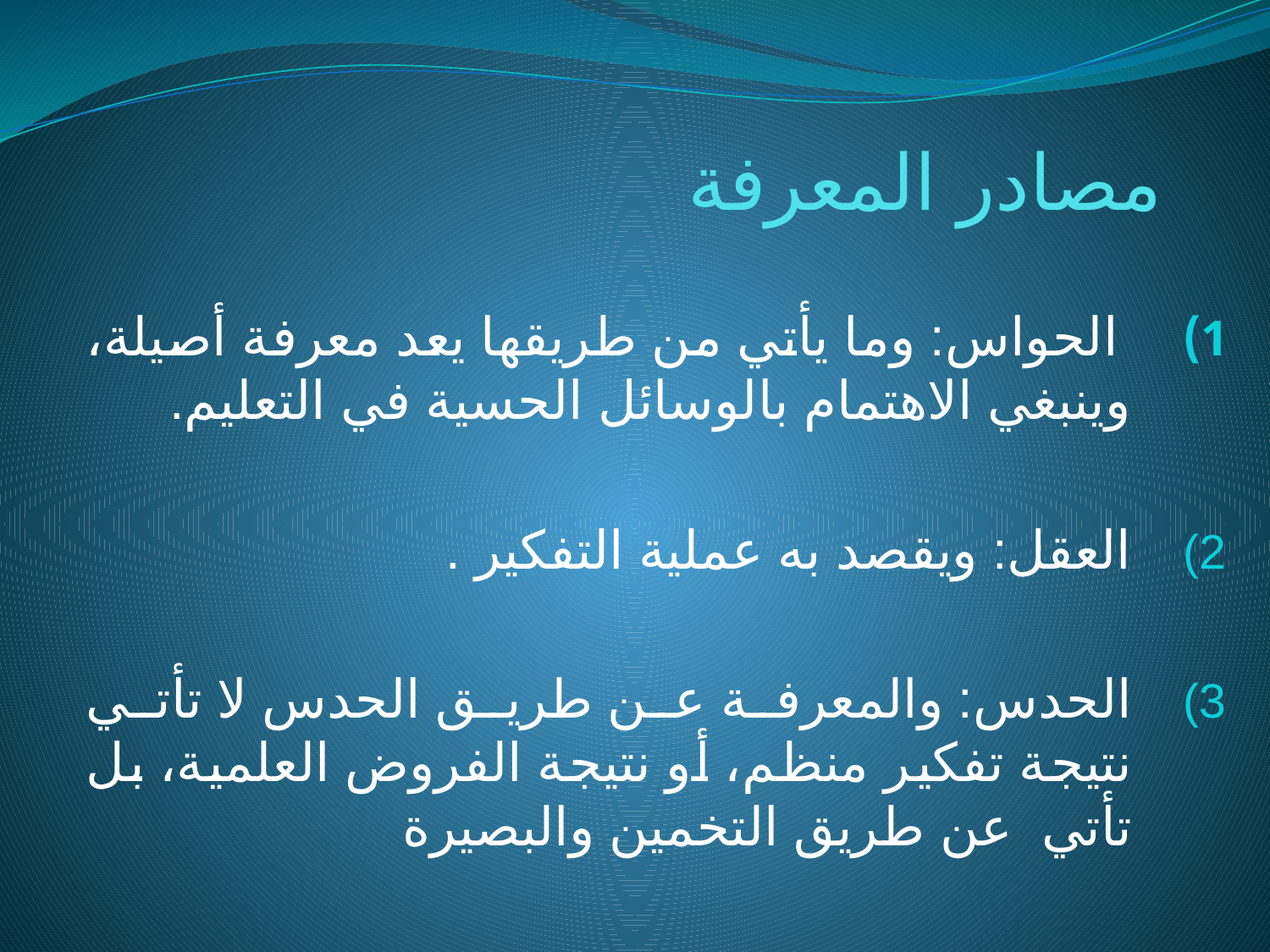

# مصادر المعرفة
 الحواس: وما يأتي من طريقها يعد معرفة أصيلة، وينبغي الاهتمام بالوسائل الحسية في التعليم.

العقل: ويقصد به عملية التفكير .

الحدس: والمعرفة عن طريق الحدس لا تأتي نتيجة تفكير منظم، أو نتيجة الفروض العلمية، بل تأتي  عن طريق التخمين والبصيرة